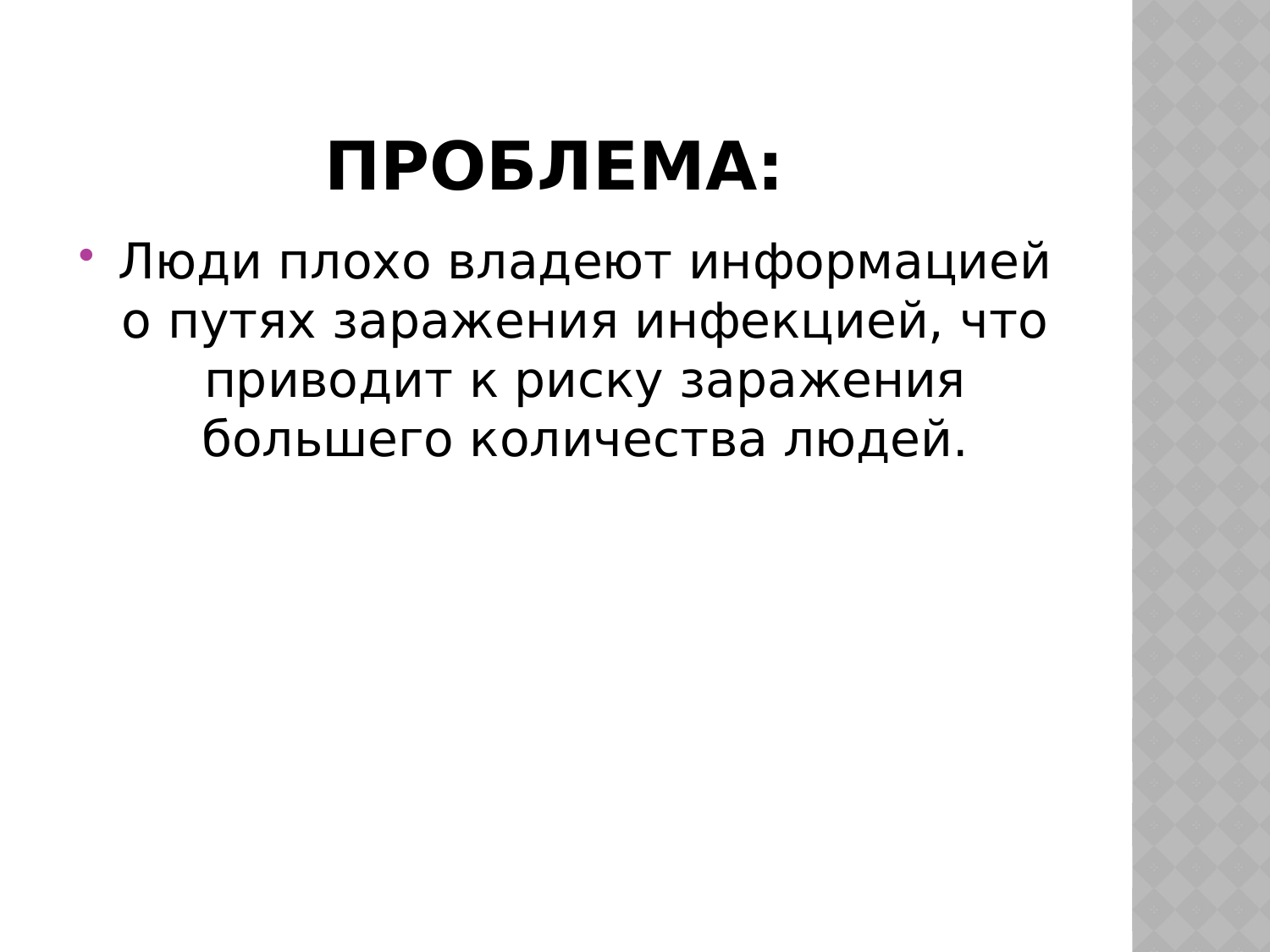

# Проблема:
Люди плохо владеют информацией о путях заражения инфекцией, что приводит к риску заражения большего количества людей.